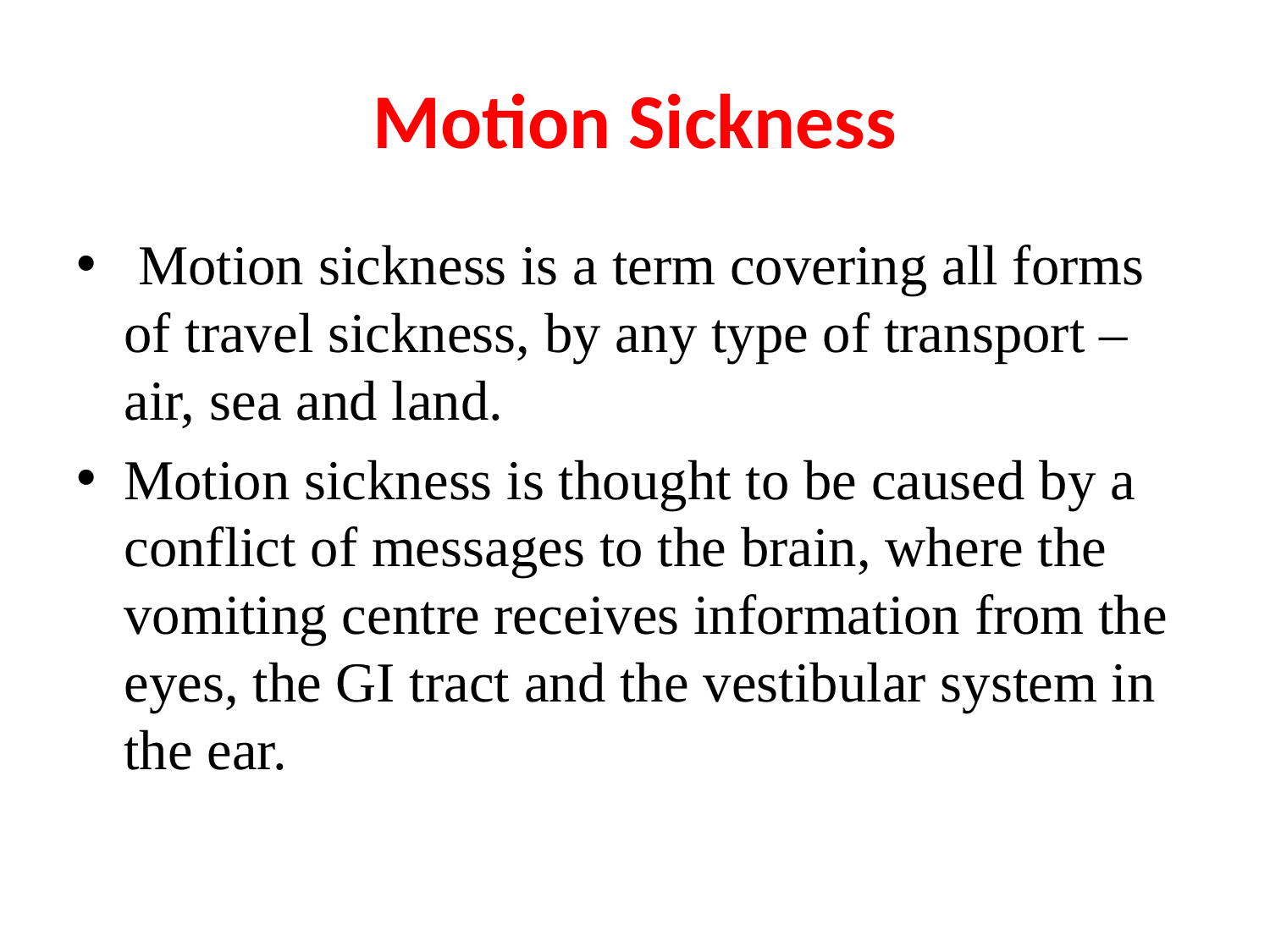

# Motion Sickness
 Motion sickness is a term covering all forms of travel sickness, by any type of transport – air, sea and land.
Motion sickness is thought to be caused by a conflict of messages to the brain, where the vomiting centre receives information from the eyes, the GI tract and the vestibular system in the ear.